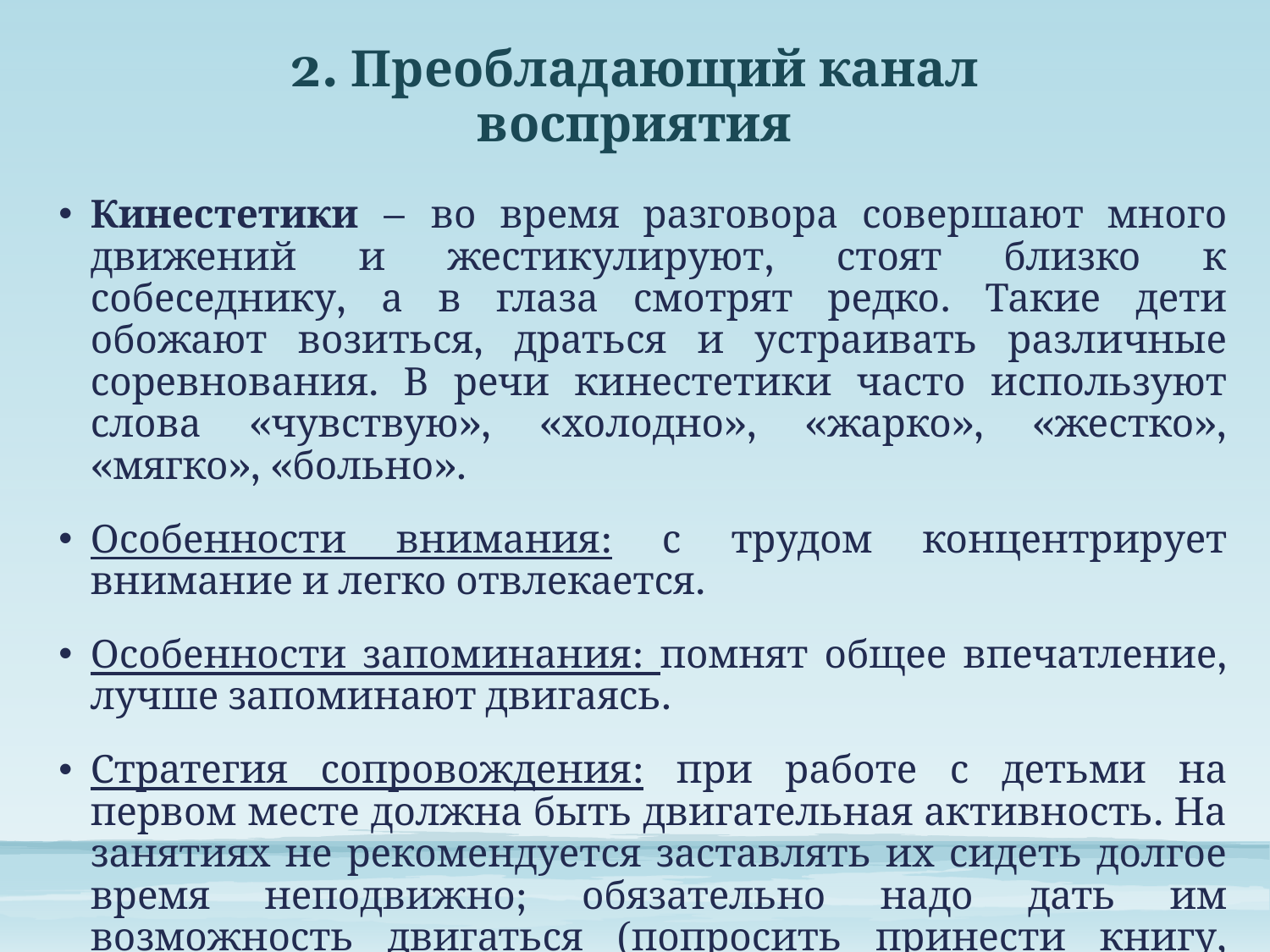

# 2. Преобладающий канал восприятия
Кинестетики – во время разговора совершают много движений и жестикулируют, стоят близко к собеседнику, а в глаза смотрят редко. Такие дети обожают возиться, драться и устраивать различные соревнования. В речи кинестетики часто используют слова «чувствую», «холодно», «жарко», «жестко», «мягко», «больно».
Особенности внимания: с трудом концентрирует внимание и легко отвлекается.
Особенности запоминания: помнят общее впечатление, лучше запоминают двигаясь.
Стратегия сопровождения: при работе с детьми на первом месте должна быть двигательная активность. На занятиях не рекомендуется заставлять их сидеть долгое время неподвижно; обязательно надо дать им возможность двигаться (попросить принести книгу, оборудование).